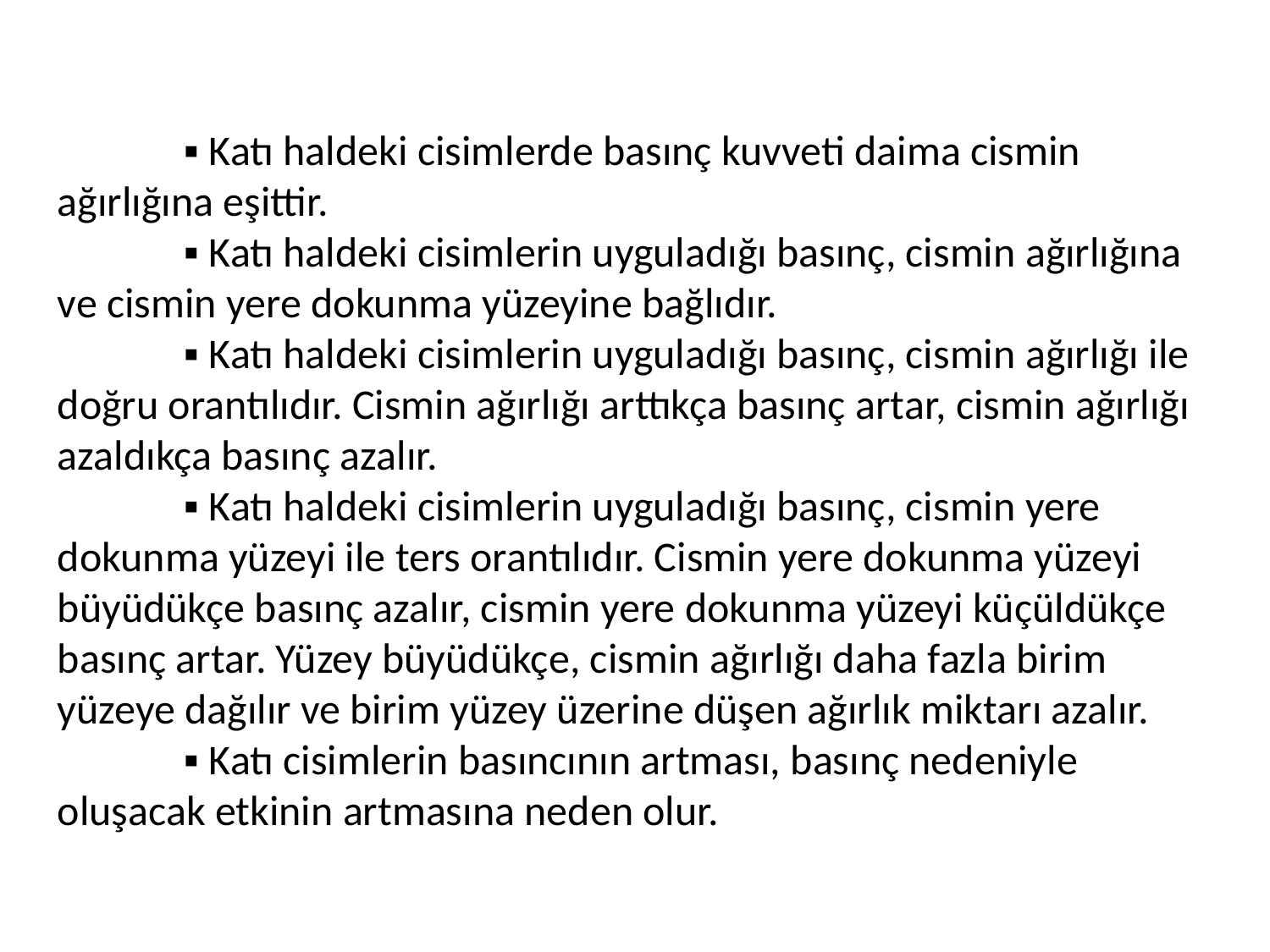

▪ Katı haldeki cisimlerde basınç kuvveti daima cismin ağırlığına eşittir.
	▪ Katı haldeki cisimlerin uyguladığı basınç, cismin ağırlığına ve cismin yere dokunma yüzeyine bağlıdır.
	▪ Katı haldeki cisimlerin uyguladığı basınç, cismin ağırlığı ile doğru orantılıdır. Cismin ağırlığı arttıkça basınç artar, cismin ağırlığı azaldıkça basınç azalır.
	▪ Katı haldeki cisimlerin uyguladığı basınç, cismin yere dokunma yüzeyi ile ters orantılıdır. Cismin yere dokunma yüzeyi büyüdükçe basınç azalır, cismin yere dokunma yüzeyi küçüldükçe basınç artar. Yüzey büyüdükçe, cismin ağırlığı daha fazla birim yüzeye dağılır ve birim yüzey üzerine düşen ağırlık miktarı azalır.
	▪ Katı cisimlerin basıncının artması, basınç nedeniyle oluşacak etkinin artmasına neden olur.